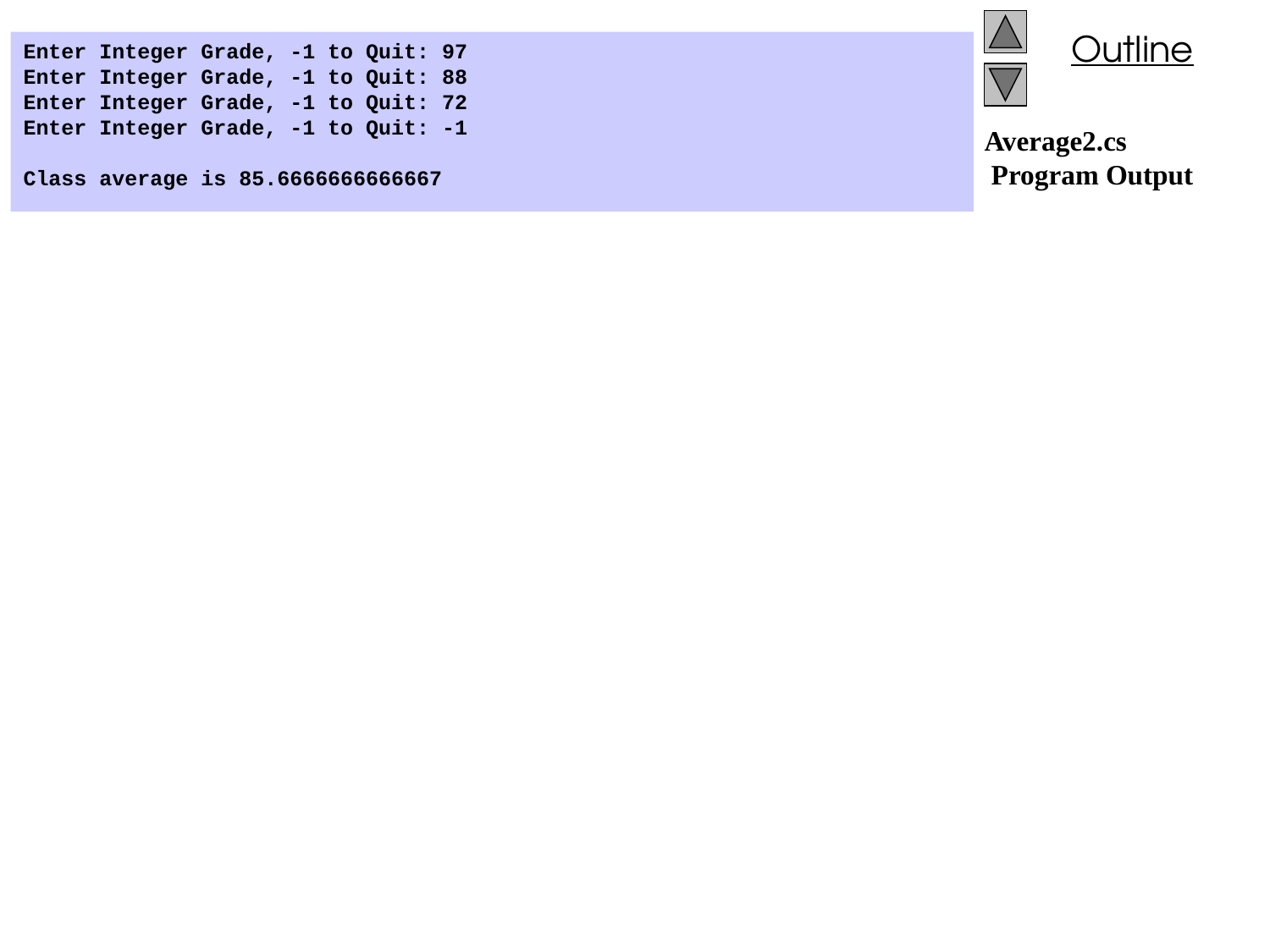

Enter Integer Grade, -1 to Quit: 97
Enter Integer Grade, -1 to Quit: 88
Enter Integer Grade, -1 to Quit: 72
Enter Integer Grade, -1 to Quit: -1

Class average is 85.6666666666667
# Average2.cs Program Output